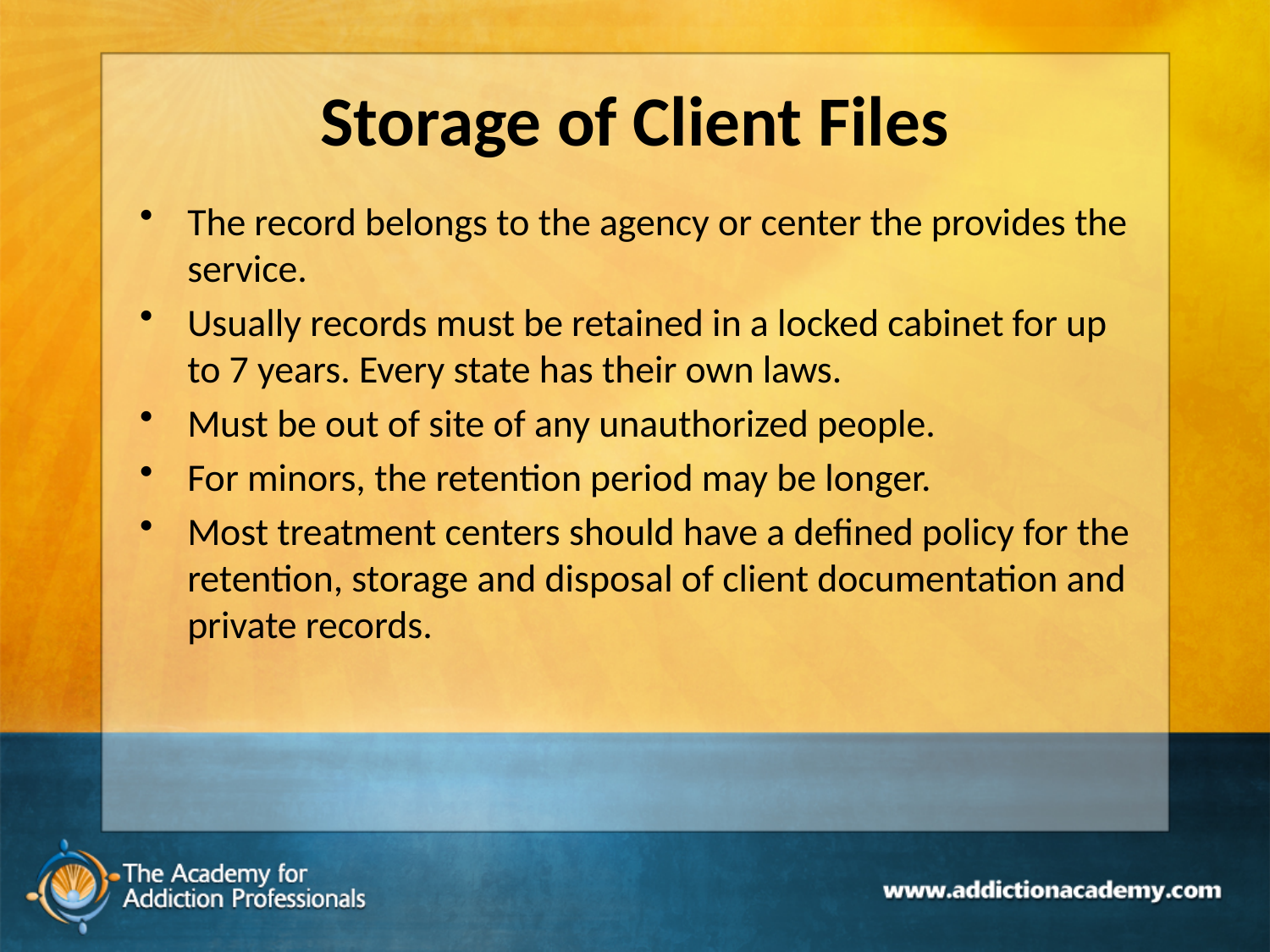

# Storage of Client Files
The record belongs to the agency or center the provides the service.
Usually records must be retained in a locked cabinet for up to 7 years. Every state has their own laws.
Must be out of site of any unauthorized people.
For minors, the retention period may be longer.
Most treatment centers should have a defined policy for the retention, storage and disposal of client documentation and private records.